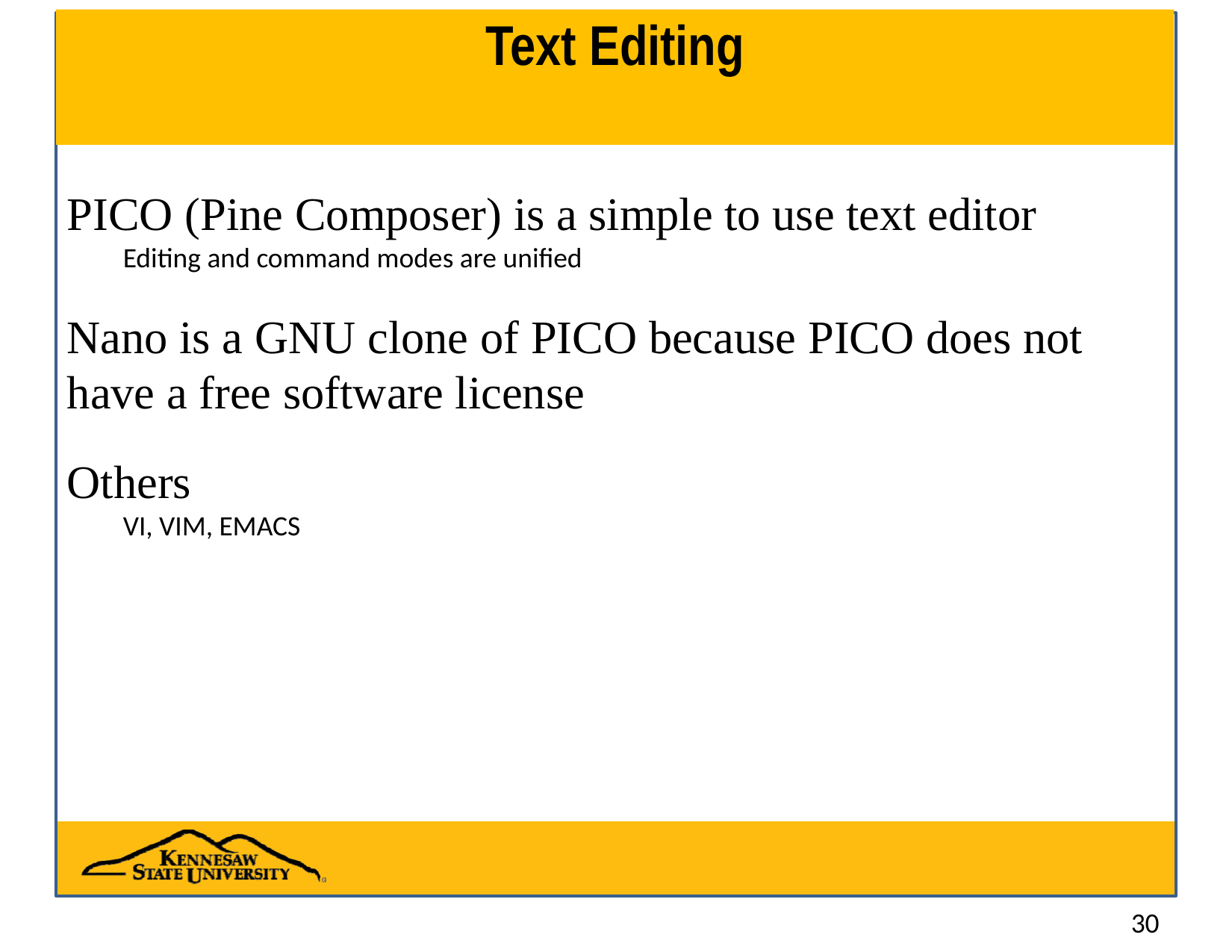

# Text Editing
PICO (Pine Composer) is a simple to use text editor
Editing and command modes are unified

Nano is a GNU clone of PICO because PICO does not have a free software license

Others
VI, VIM, EMACS